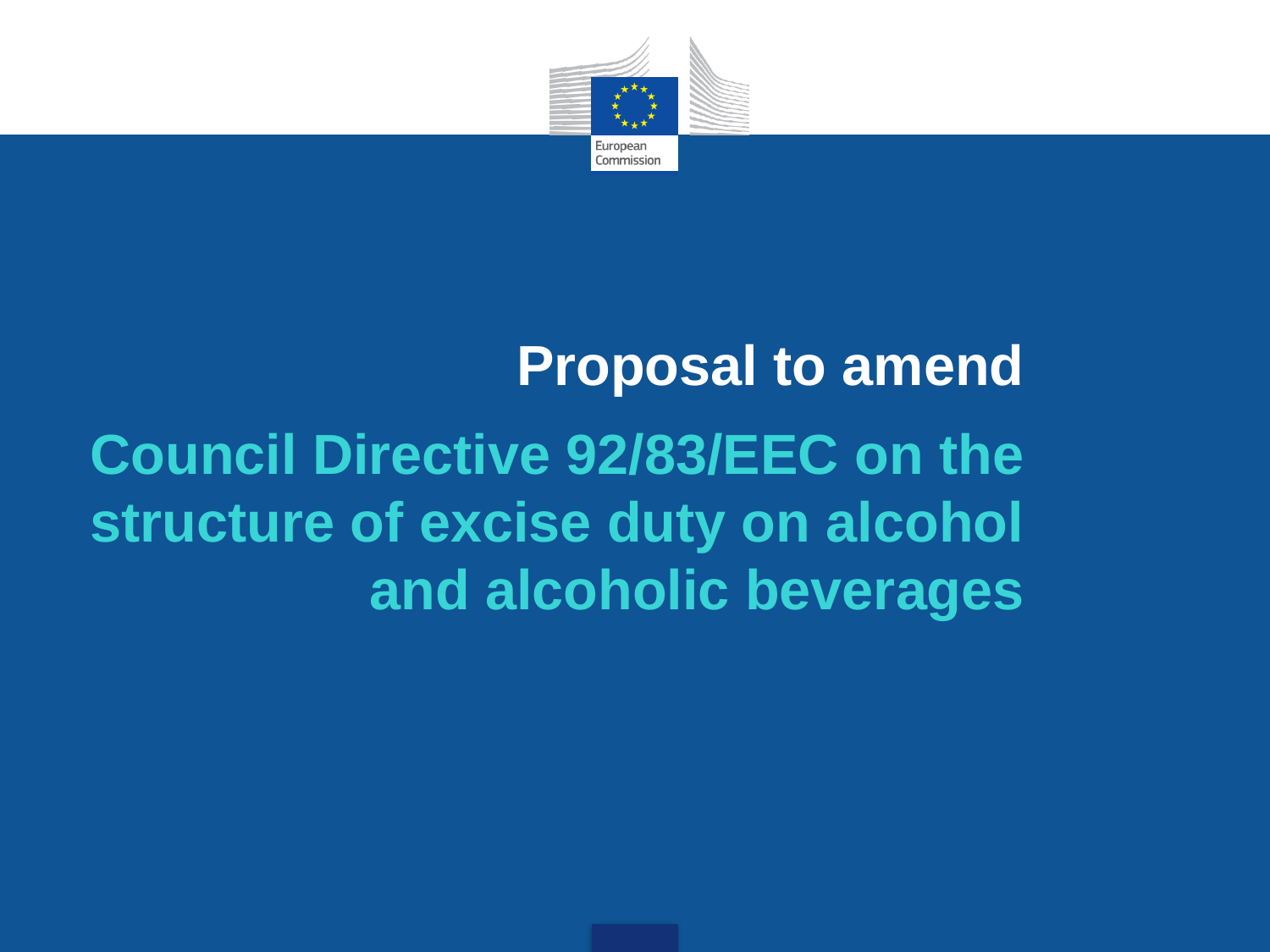

Proposal to amend
Council Directive 92/83/EEC on the structure of excise duty on alcohol and alcoholic beverages